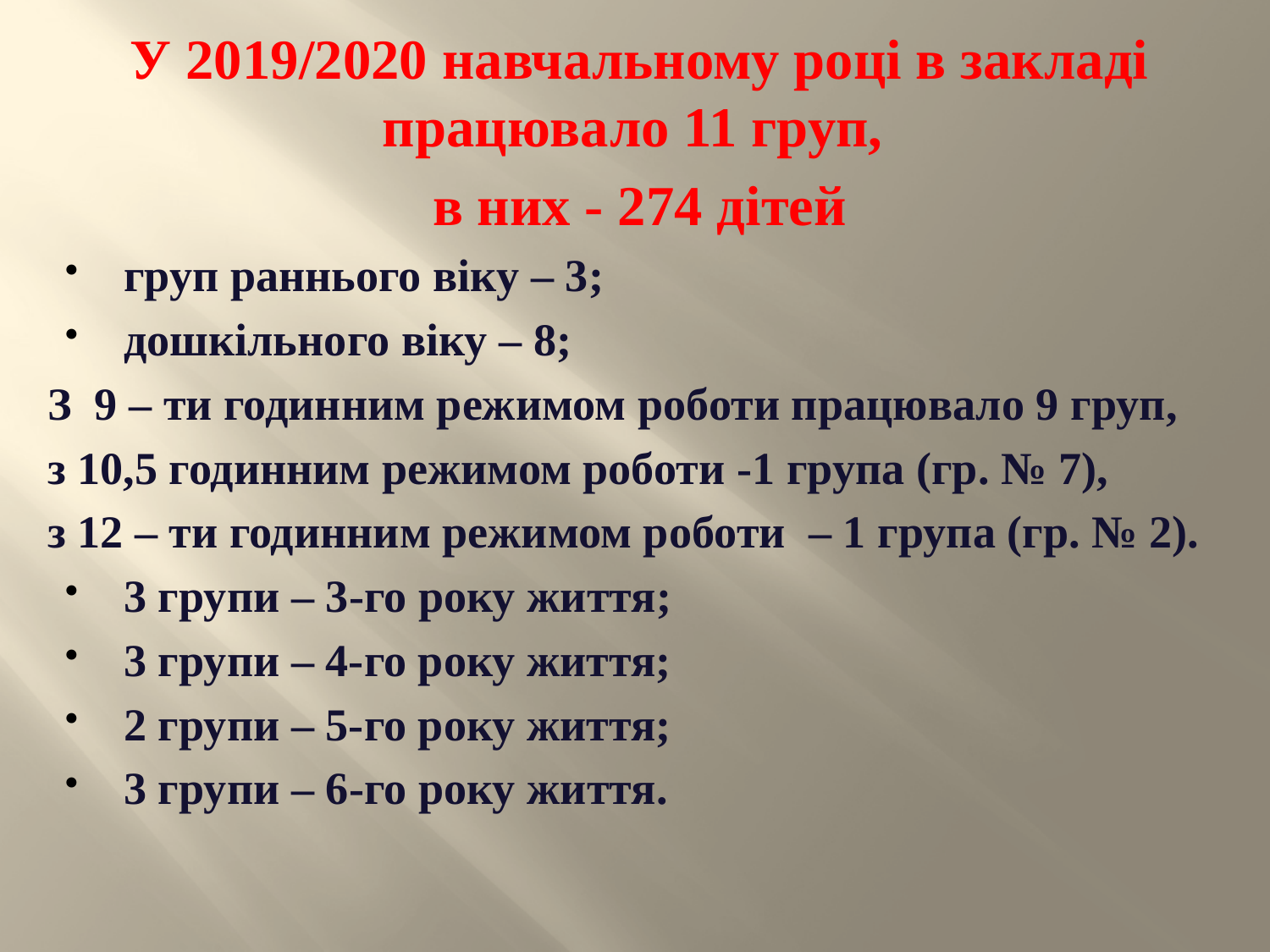

У 2019/2020 навчальному році в закладі працювало 11 груп,
в них - 274 дітей
груп раннього віку – 3;
дошкільного віку – 8;
З  9 – ти годинним режимом роботи працювало 9 груп,
з 10,5 годинним режимом роботи -1 група (гр. № 7),
з 12 – ти годинним режимом роботи  – 1 група (гр. № 2).
3 групи – 3-го року життя;
3 групи – 4-го року життя;
2 групи – 5-го року життя;
3 групи – 6-го року життя.